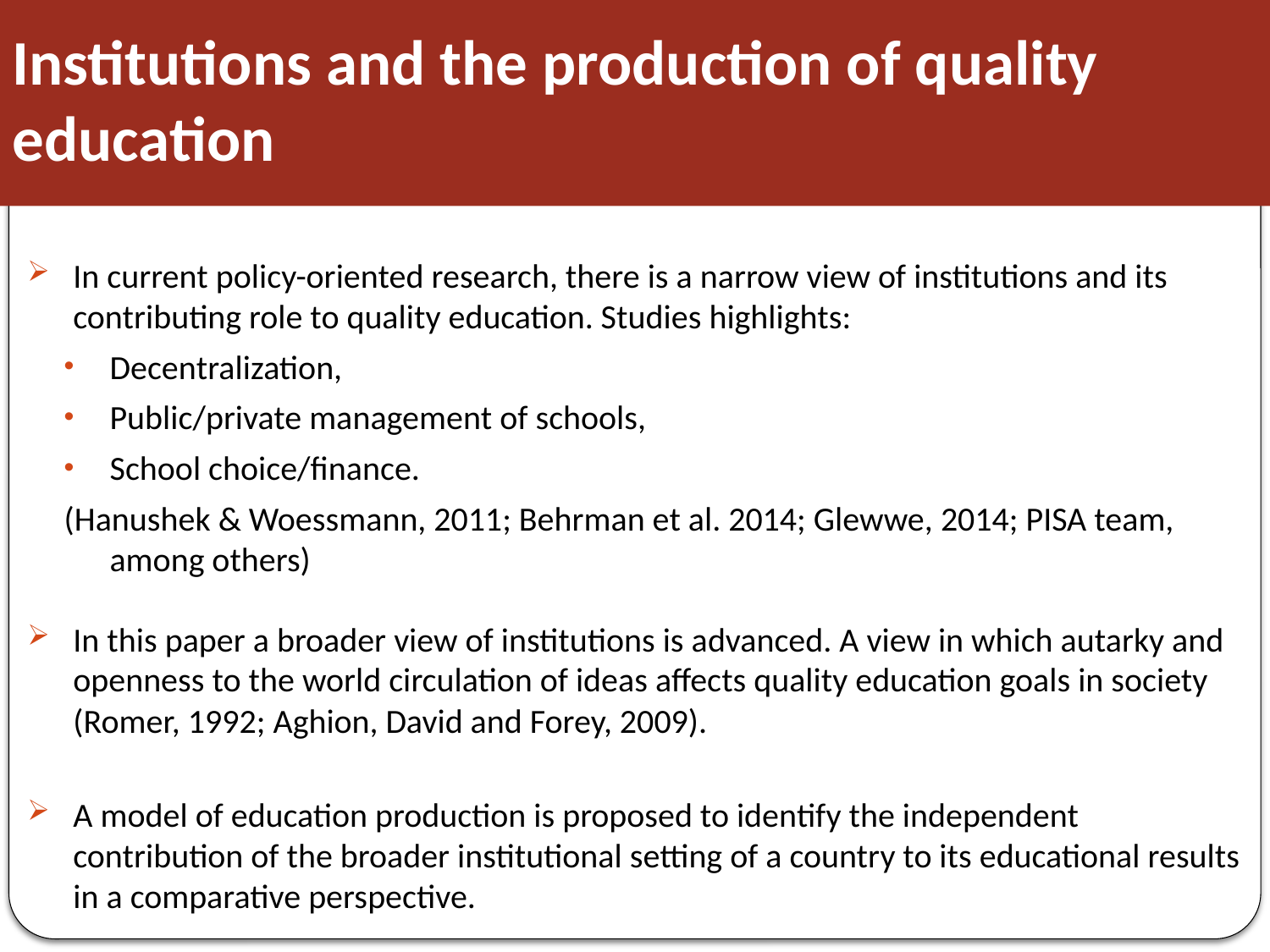

# Institutions and the production of quality education

In current policy-oriented research, there is a narrow view of institutions and its contributing role to quality education. Studies highlights:
Decentralization,
Public/private management of schools,
School choice/finance.
(Hanushek & Woessmann, 2011; Behrman et al. 2014; Glewwe, 2014; PISA team, among others)

In this paper a broader view of institutions is advanced. A view in which autarky and openness to the world circulation of ideas affects quality education goals in society (Romer, 1992; Aghion, David and Forey, 2009).

A model of education production is proposed to identify the independent contribution of the broader institutional setting of a country to its educational results in a comparative perspective.